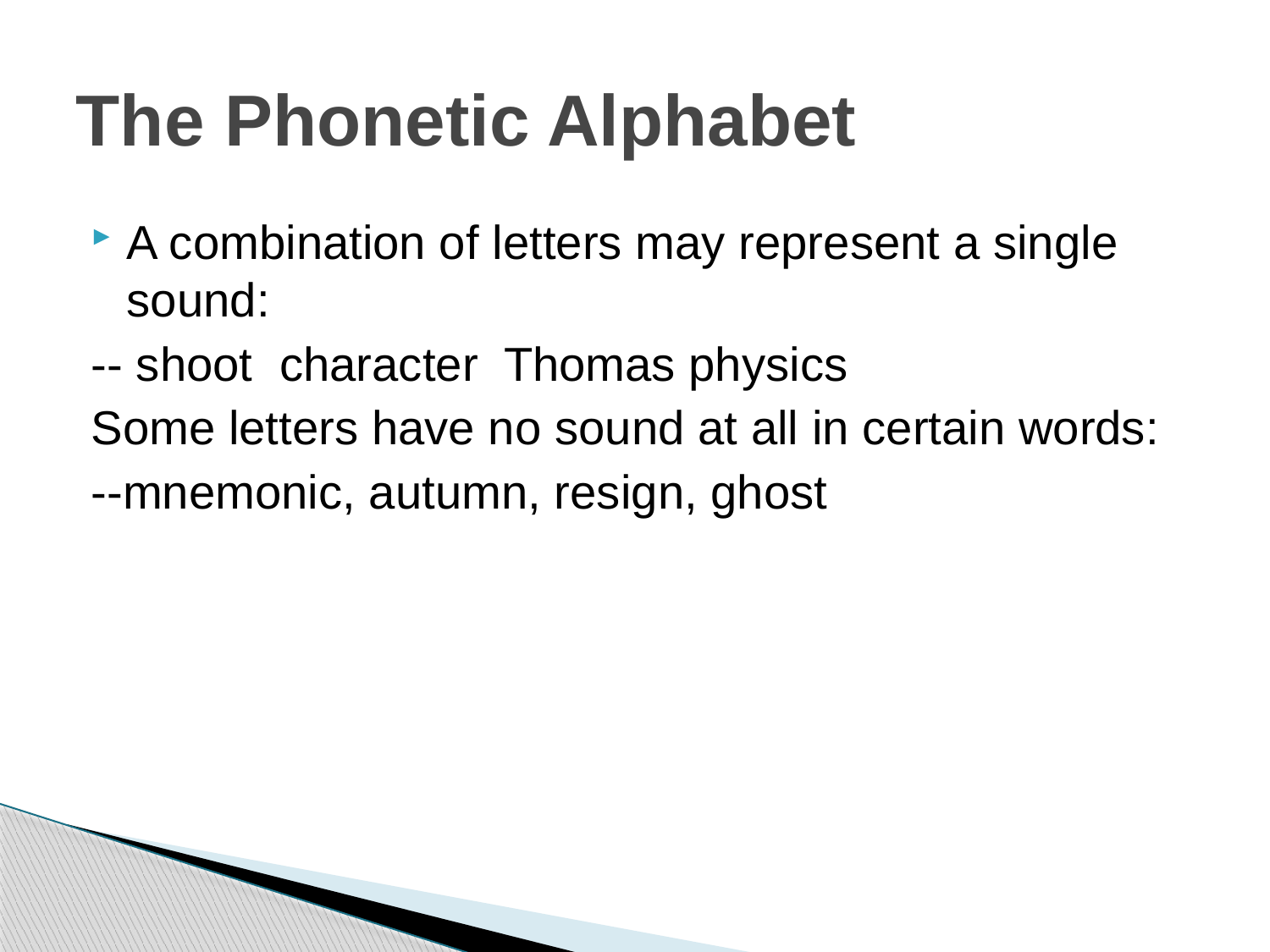

# The Phonetic Alphabet
A combination of letters may represent a single sound:
-- shoot  character  Thomas physics
Some letters have no sound at all in certain words:
--mnemonic, autumn, resign, ghost